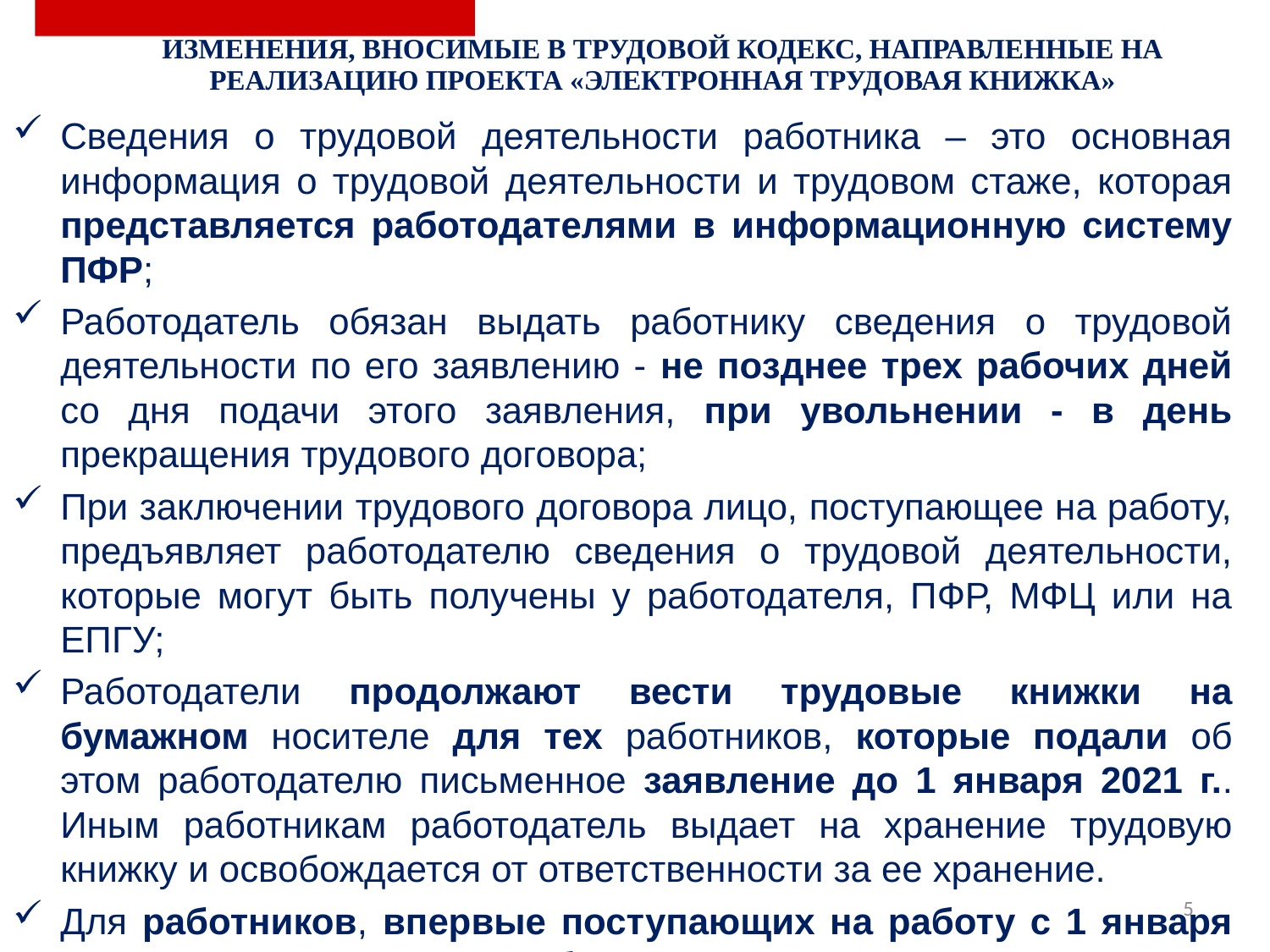

| ИЗМЕНЕНИЯ, ВНОСИМЫЕ В ТРУДОВОЙ КОДЕКС, НАПРАВЛЕННЫЕ НА РЕАЛИЗАЦИЮ ПРОЕКТА «ЭЛЕКТРОННАЯ ТРУДОВАЯ КНИЖКА» |
| --- |
Сведения о трудовой деятельности работника – это основная информация о трудовой деятельности и трудовом стаже, которая представляется работодателями в информационную систему ПФР;
Работодатель обязан выдать работнику сведения о трудовой деятельности по его заявлению - не позднее трех рабочих дней со дня подачи этого заявления, при увольнении - в день прекращения трудового договора;
При заключении трудового договора лицо, поступающее на работу, предъявляет работодателю сведения о трудовой деятельности, которые могут быть получены у работодателя, ПФР, МФЦ или на ЕПГУ;
Работодатели продолжают вести трудовые книжки на бумажном носителе для тех работников, которые подали об этом работодателю письменное заявление до 1 января 2021 г.. Иным работникам работодатель выдает на хранение трудовую книжку и освобождается от ответственности за ее хранение.
Для работников, впервые поступающих на работу с 1 января 2021 г., трудовые книжки на бумажном носителе не ведутся.

5